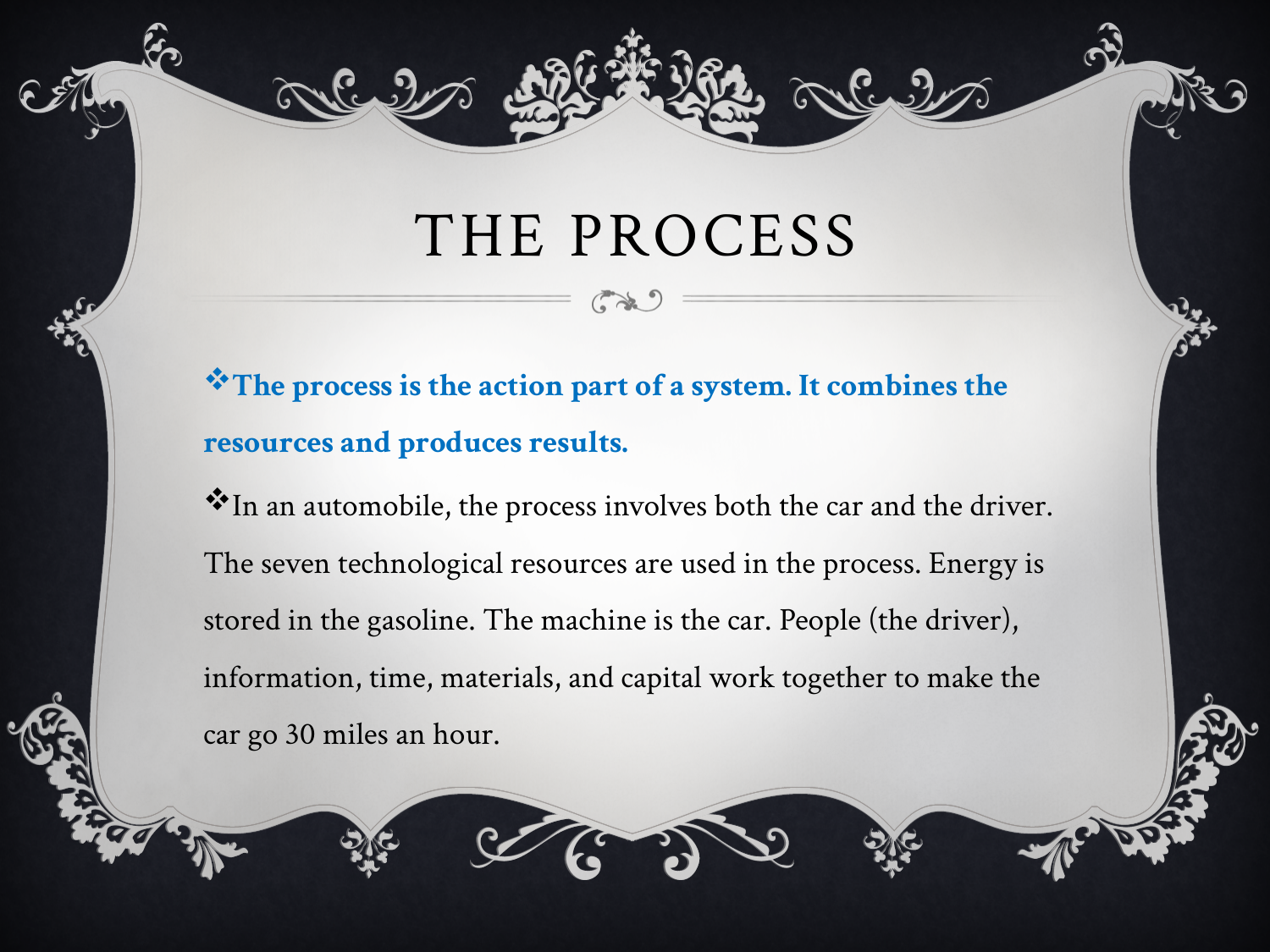

# The process
The process is the action part of a system. It combines the resources and produces results.
In an automobile, the process involves both the car and the driver. The seven technological resources are used in the process. Energy is stored in the gasoline. The machine is the car. People (the driver), information, time, materials, and capital work together to make the car go 30 miles an hour.